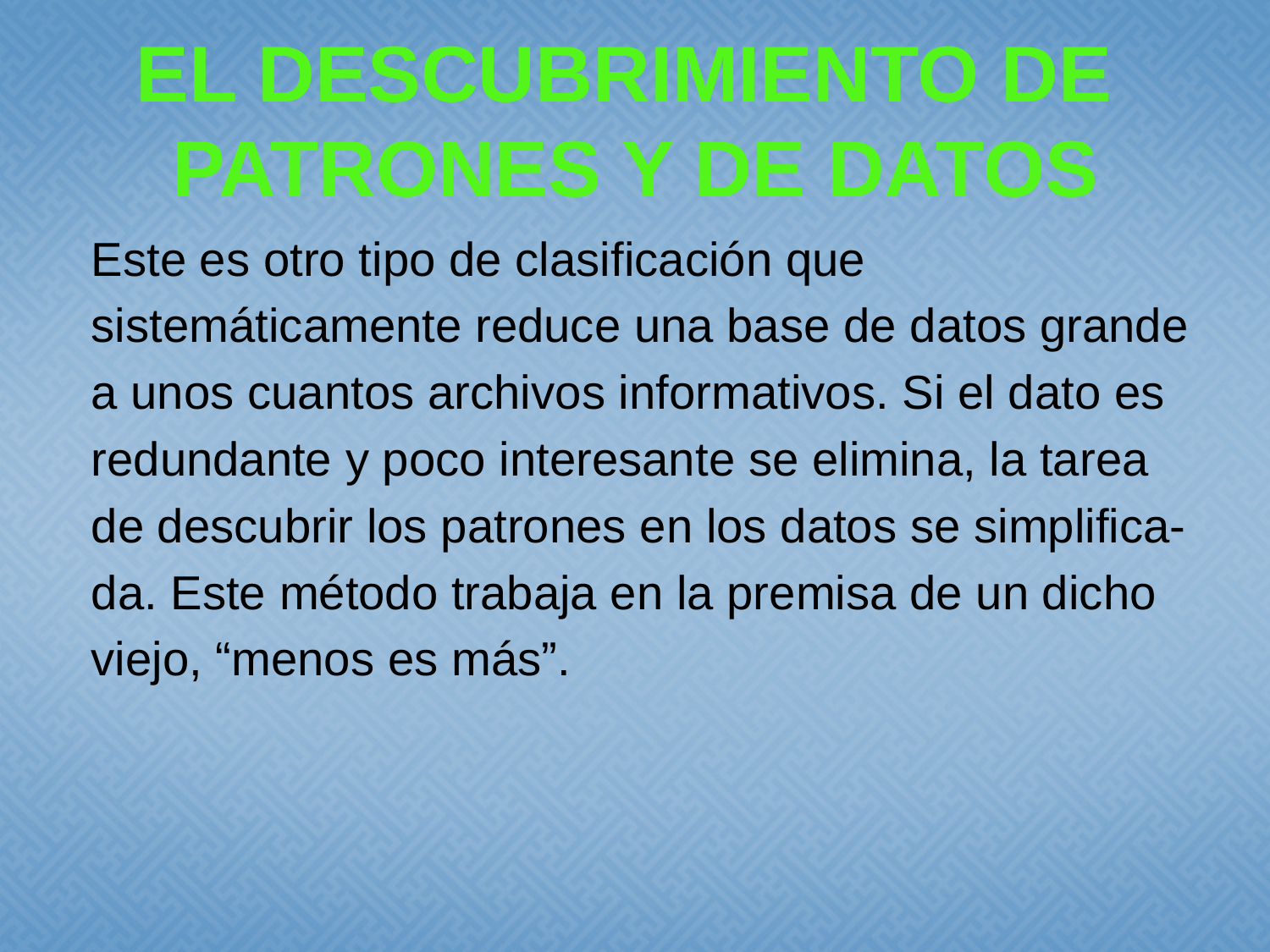

# EL DESCUBRIMIENTO DE PATRONES Y DE DATOS
Este es otro tipo de clasificación que
sistemáticamente reduce una base de datos grande
a unos cuantos archivos informativos. Si el dato es
redundante y poco interesante se elimina, la tarea
de descubrir los patrones en los datos se simplifica-
da. Este método trabaja en la premisa de un dicho
viejo, “menos es más”.